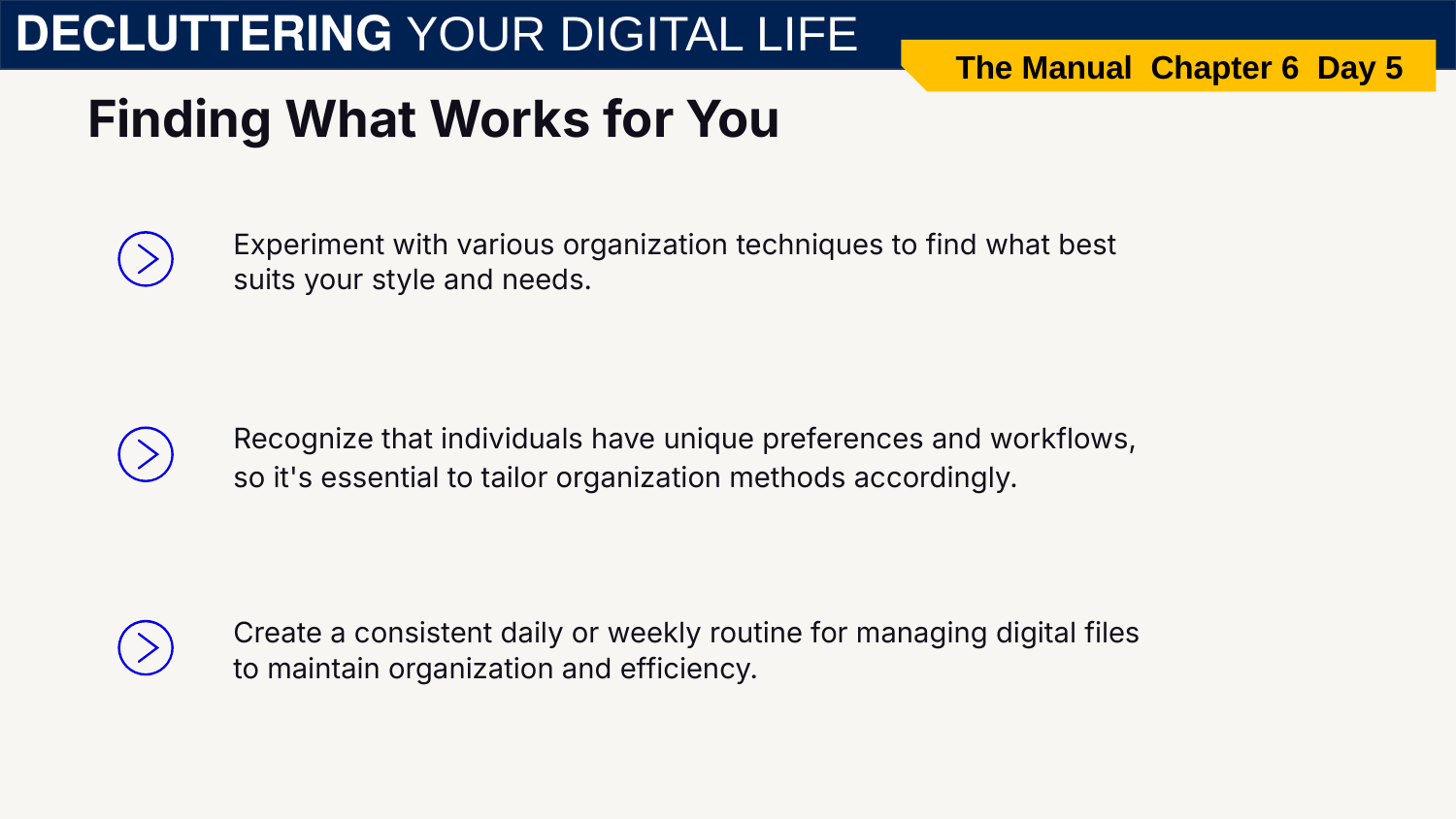

DECLUTTERING YOUR DIGITAL LIFE
The Manual  Chapter 6  Day 5

# Finding What Works for You
Experiment with various organization techniques to find what best suits your style and needs.

Recognize that individuals have unique preferences and workflows, so it's essential to tailor organization methods accordingly.

Create a consistent daily or weekly routine for managing digital files to maintain organization and efficiency.